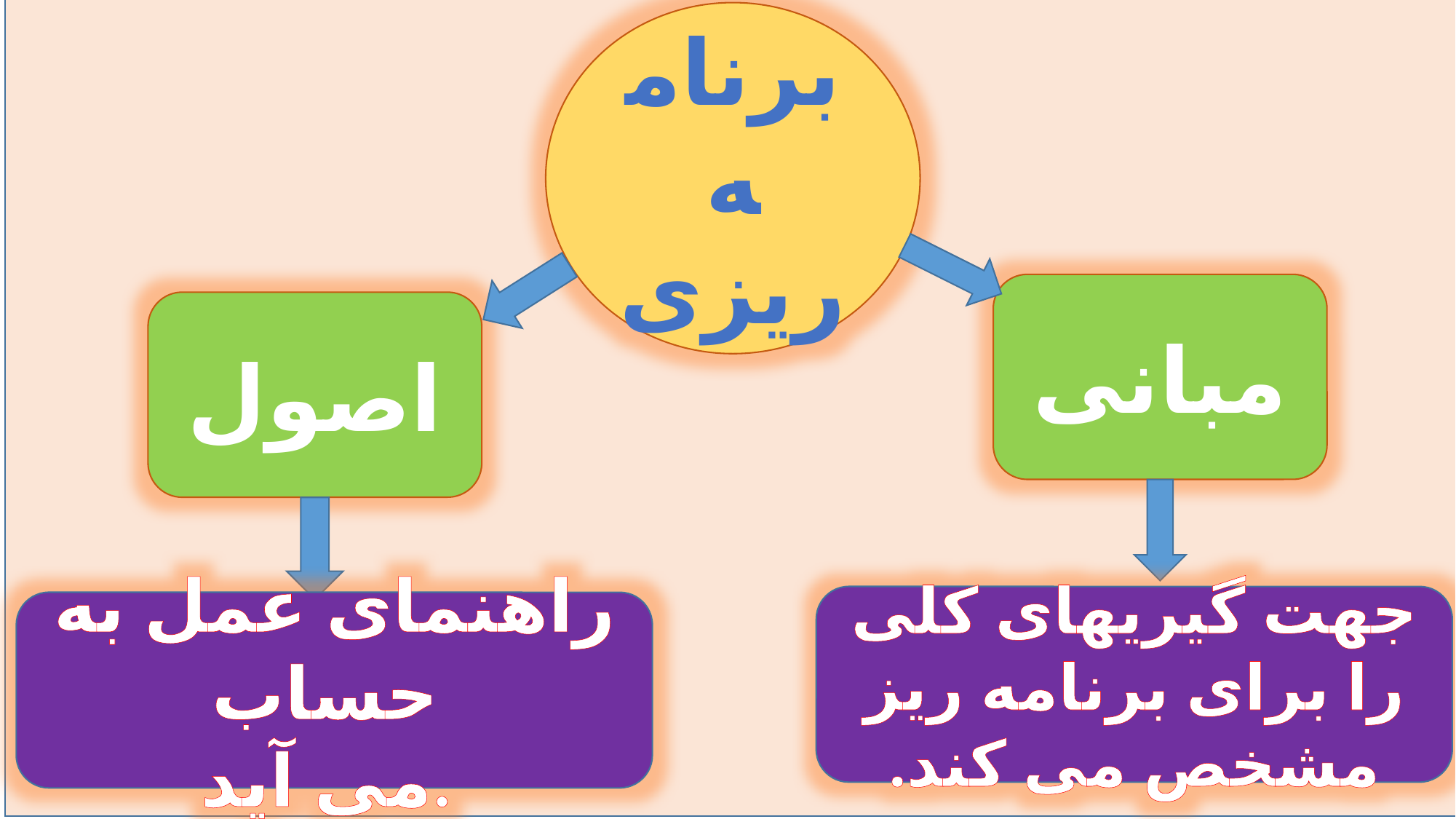

برنامه ریزی

مبانی
اصول

جهت گیریهای کلی را برای برنامه ریز مشخص می کند.
راهنمای عمل به حساب
می آید.